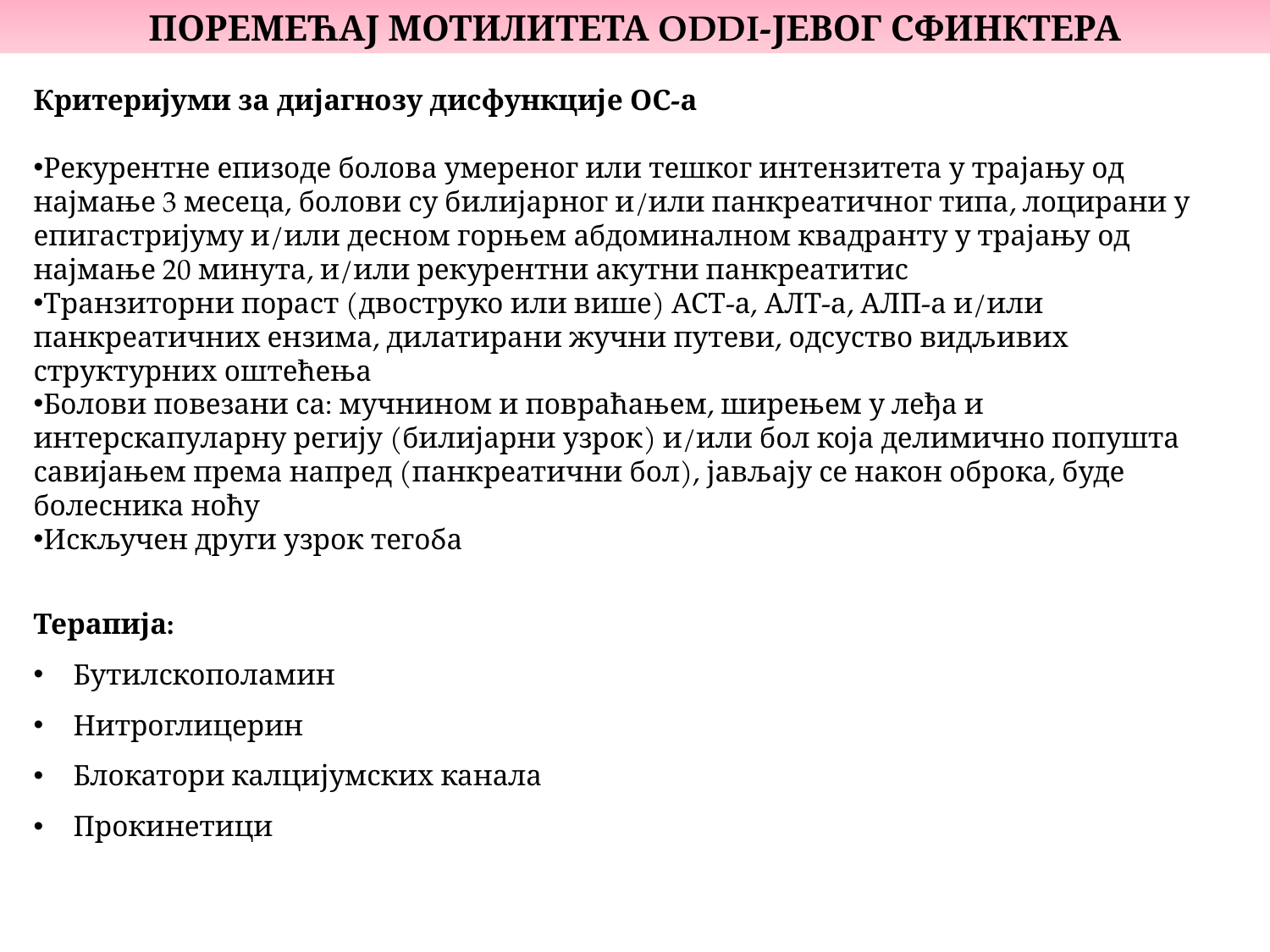

ПОРЕМЕЋАЈ МОТИЛИТЕТА ODDI-ЈЕВОГ СФИНКТЕРА

Критеријуми за дијагнозу дисфункције ОС-а

Рекурентне епизоде болова умереног или тешког интензитета у трајању од најмање 3 месеца, болови су билијарног и/или панкреатичног типа, лоцирани у епигастријуму и/или десном горњем абдоминалном квадранту у трајању од најмање 20 минута, и/или рекурентни акутни панкреатитис
Транзиторни пораст (двоструко или више) АСТ-а, АЛТ-а, АЛП-а и/или панкреатичних ензима, дилатирани жучни путеви, одсуство видљивих структурних оштећења
Болови повезани са: мучнином и повраћањем, ширењем у леђа и интерскапуларну регију (билијарни узрок) и/или бол која делимично попушта савијањем према напред (панкреатични бол), јављају се након оброка, буде болесника ноћу
Искључен други узрок тегоба

Терапија:
Бутилскополамин
Нитроглицерин
Блокатори калцијумских канала
Прокинетици